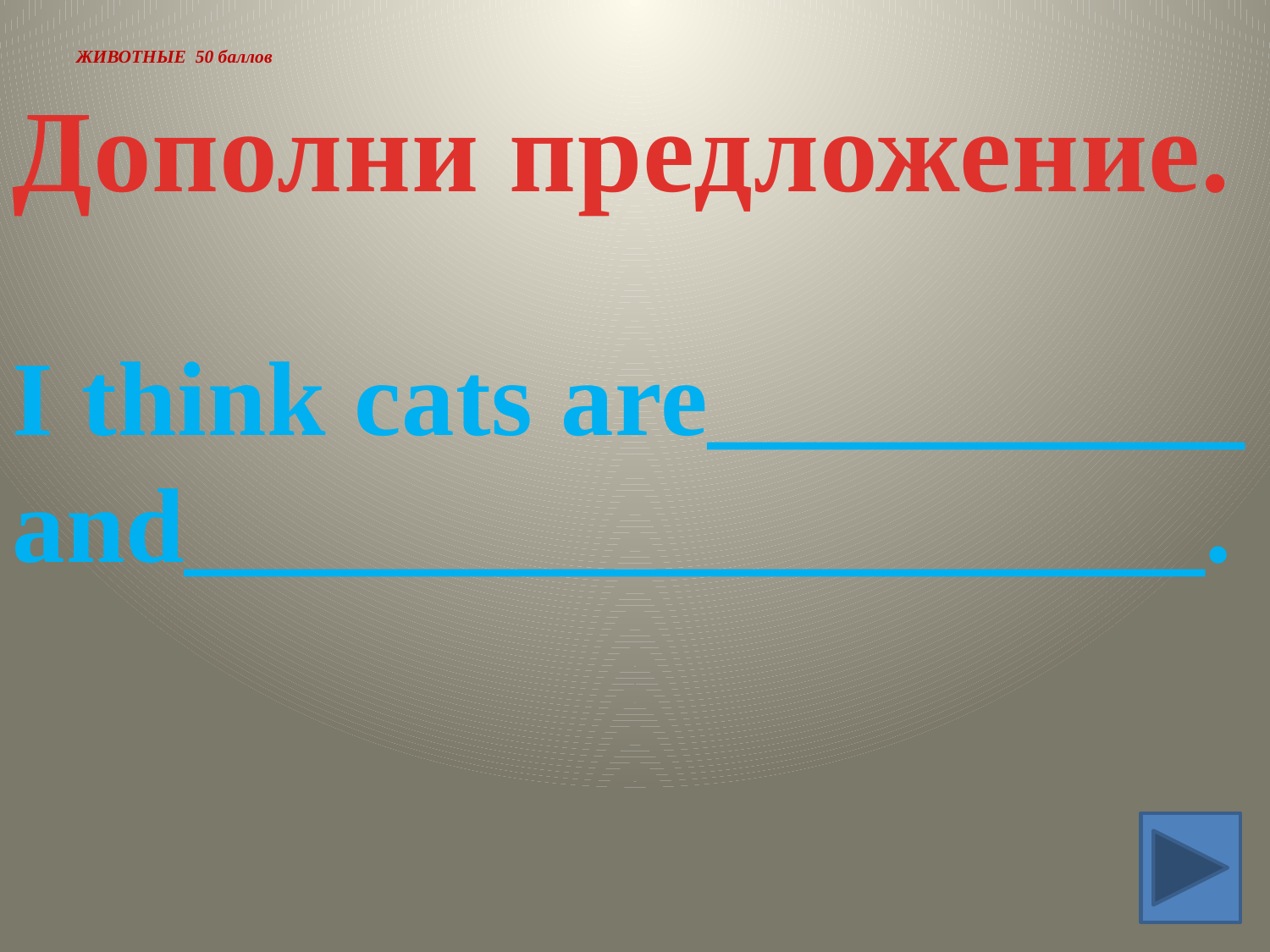

# ЖИВОТНЫЕ  50 баллов
Дополни предложение.

I think cats are__________
and___________________.